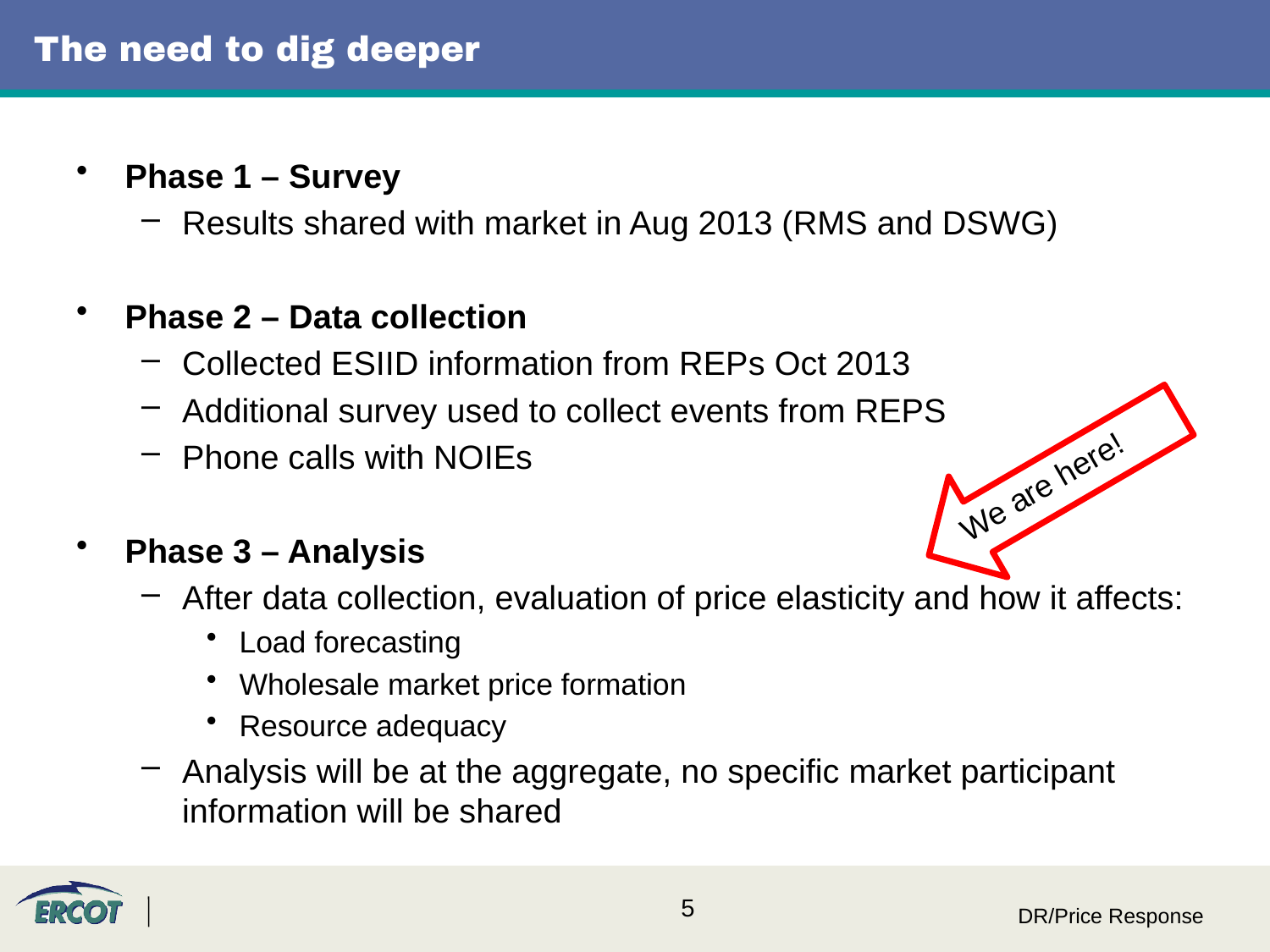

# The need to dig deeper
Phase 1 – Survey
Results shared with market in Aug 2013 (RMS and DSWG)

Phase 2 – Data collection
Collected ESIID information from REPs Oct 2013
Additional survey used to collect events from REPS
Phone calls with NOIEs

Phase 3 – Analysis
After data collection, evaluation of price elasticity and how it affects:
Load forecasting
Wholesale market price formation
Resource adequacy
Analysis will be at the aggregate, no specific market participant information will be shared

We are here!
DR/Price Response